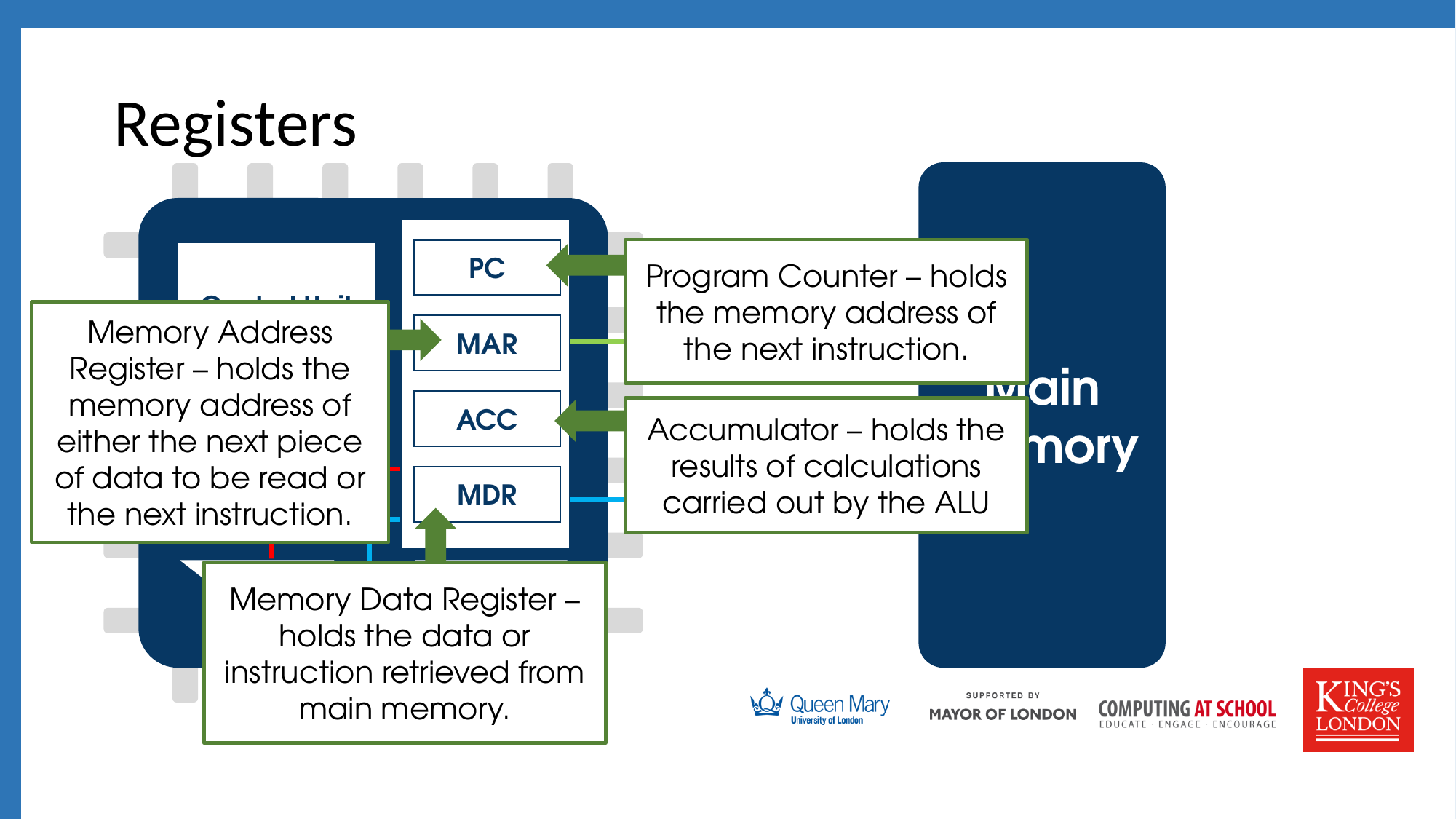

# Registers

Main Memory

Program Counter – holds the memory address of the next instruction.
PC
Control Unit

Memory Address Register – holds the memory address of either the next piece of data to be read or the next instruction.
MAR
ACC

Accumulator – holds the results of calculations carried out by the ALU
MDR

Memory Data Register – holds the data or instruction retrieved from main memory.
ALU